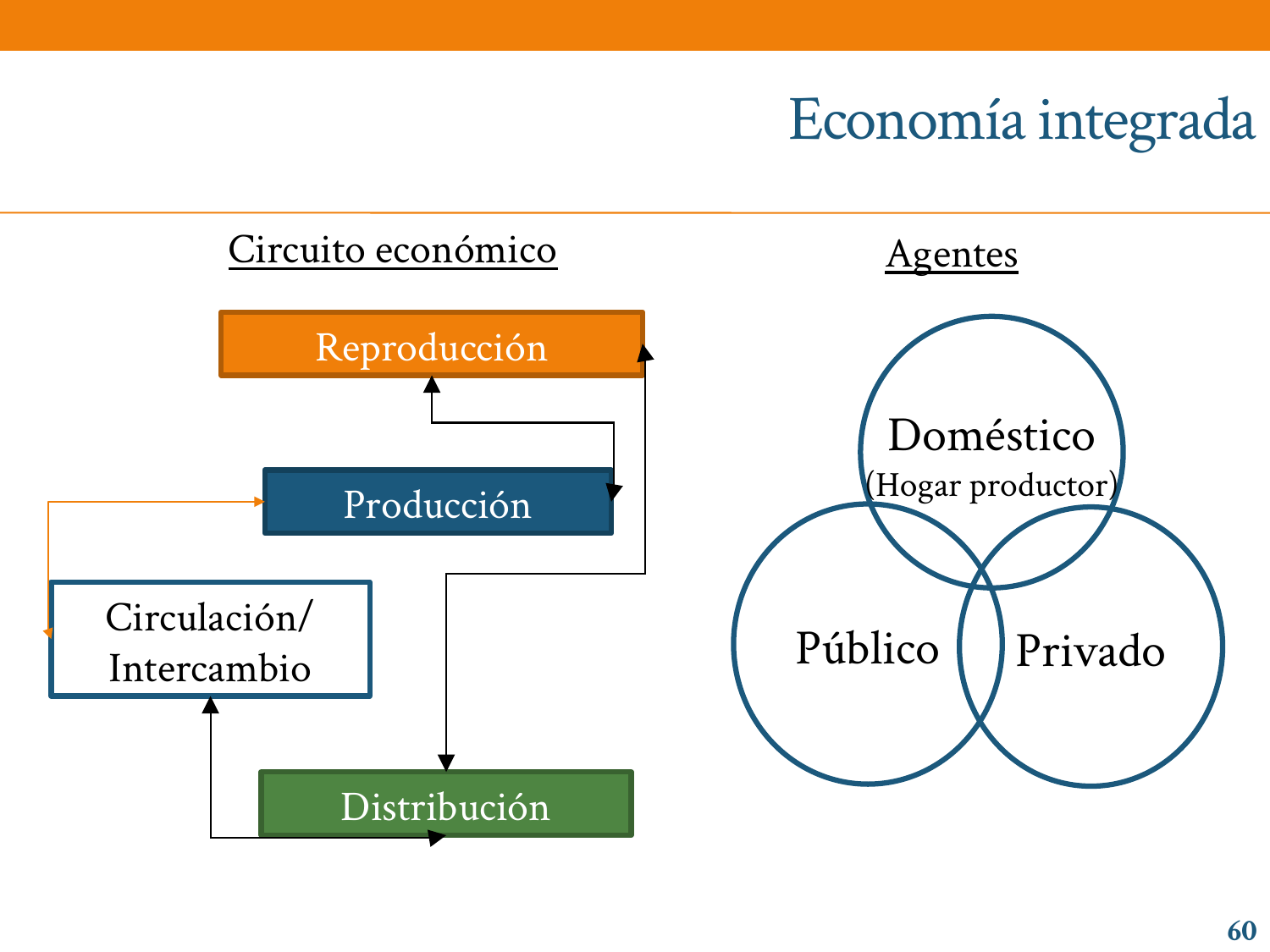

# Economía integrada
Circuito económico
Agentes
Reproducción
Doméstico
(Hogar productor)
Producción
Público
Privado
Circulación/
Intercambio
Distribución
60